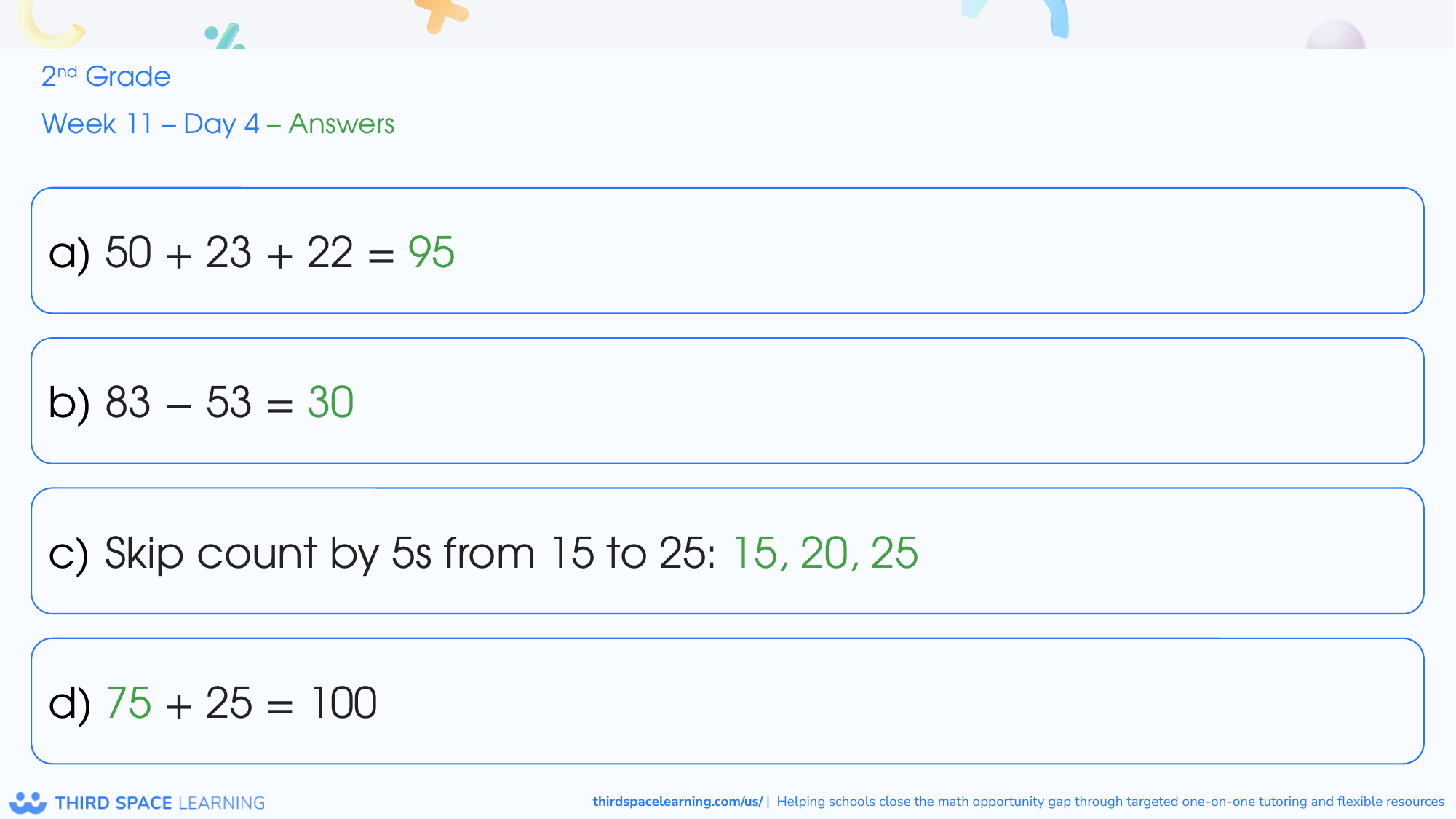

2nd Grade
Week 11 – Day 4 – Answers
50 + 23 + 22 = 95
83 − 53 = 30
Skip count by 5s from 15 to 25: 15, 20, 25
75 + 25 = 100